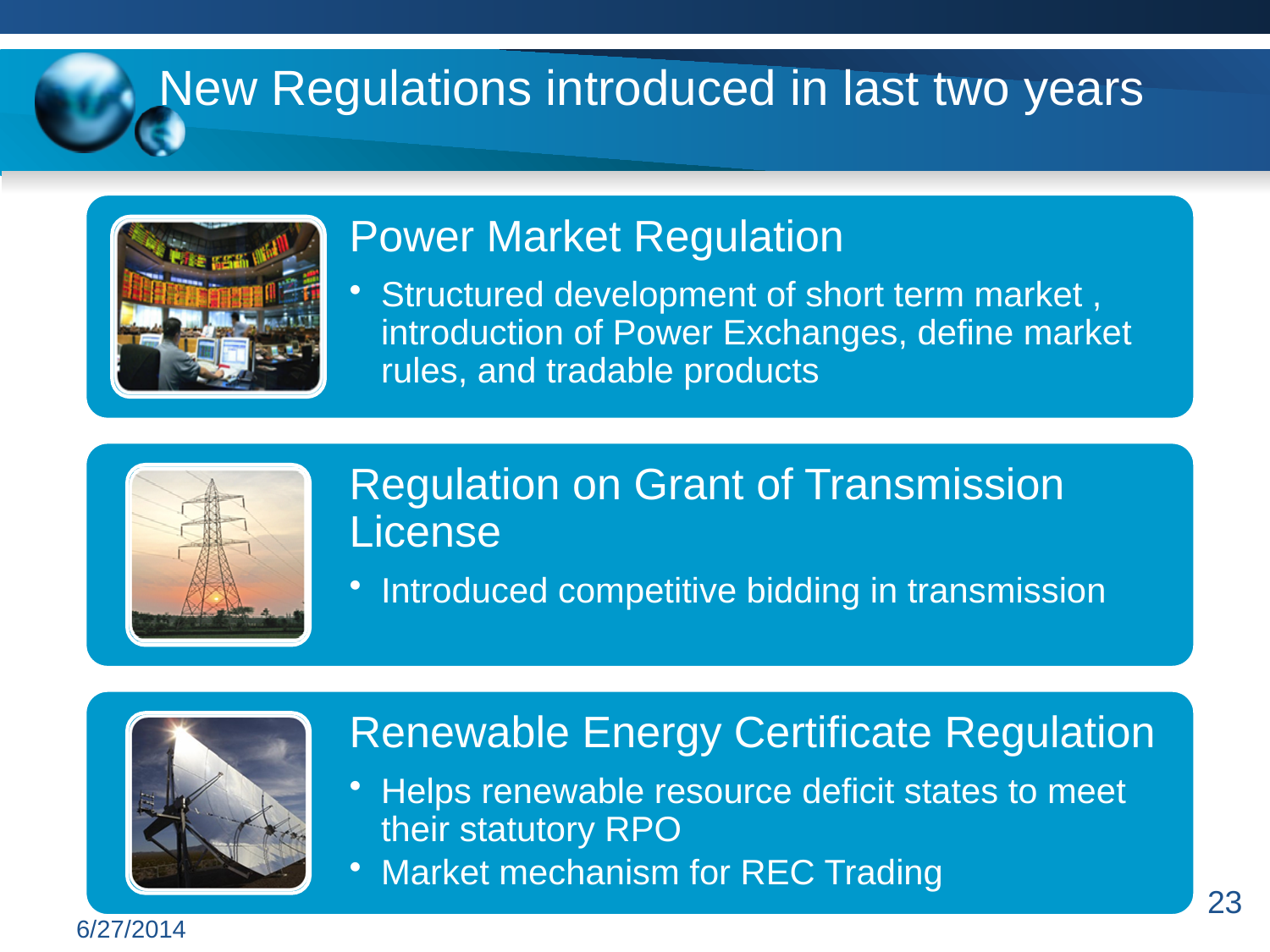

New Regulations introduced in last two years
Power Market Regulation
Structured development of short term market , introduction of Power Exchanges, define market rules, and tradable products
Regulation on Grant of Transmission License
Introduced competitive bidding in transmission
Renewable Energy Certificate Regulation
Helps renewable resource deficit states to meet their statutory RPO
Market mechanism for REC Trading
23
6/27/2014